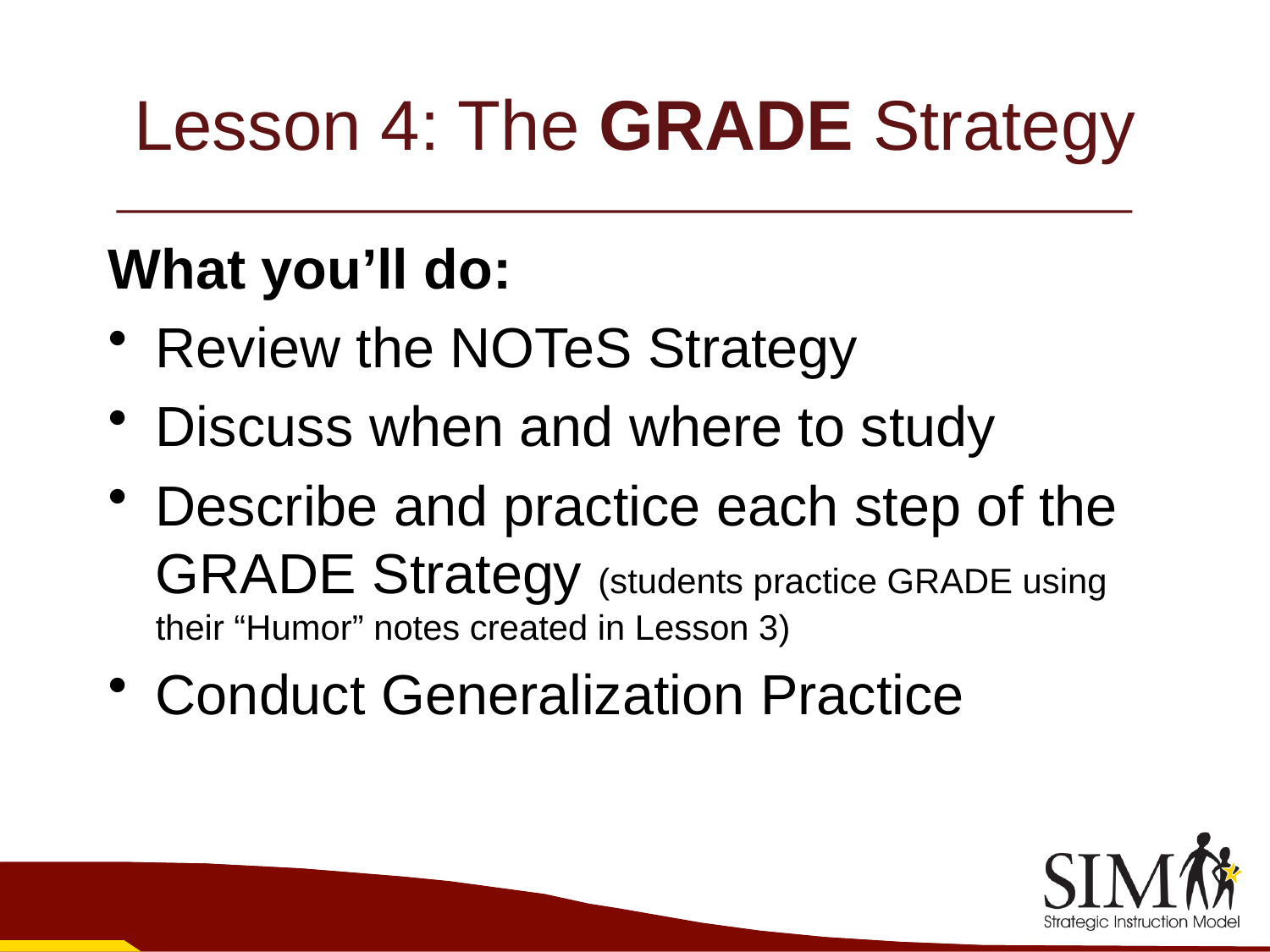

# Lesson 4: The GRADE Strategy
What you’ll do:
Review the NOTeS Strategy
Discuss when and where to study
Describe and practice each step of the  GRADE Strategy (students practice GRADE using their “Humor” notes created in Lesson 3)
Conduct Generalization Practice